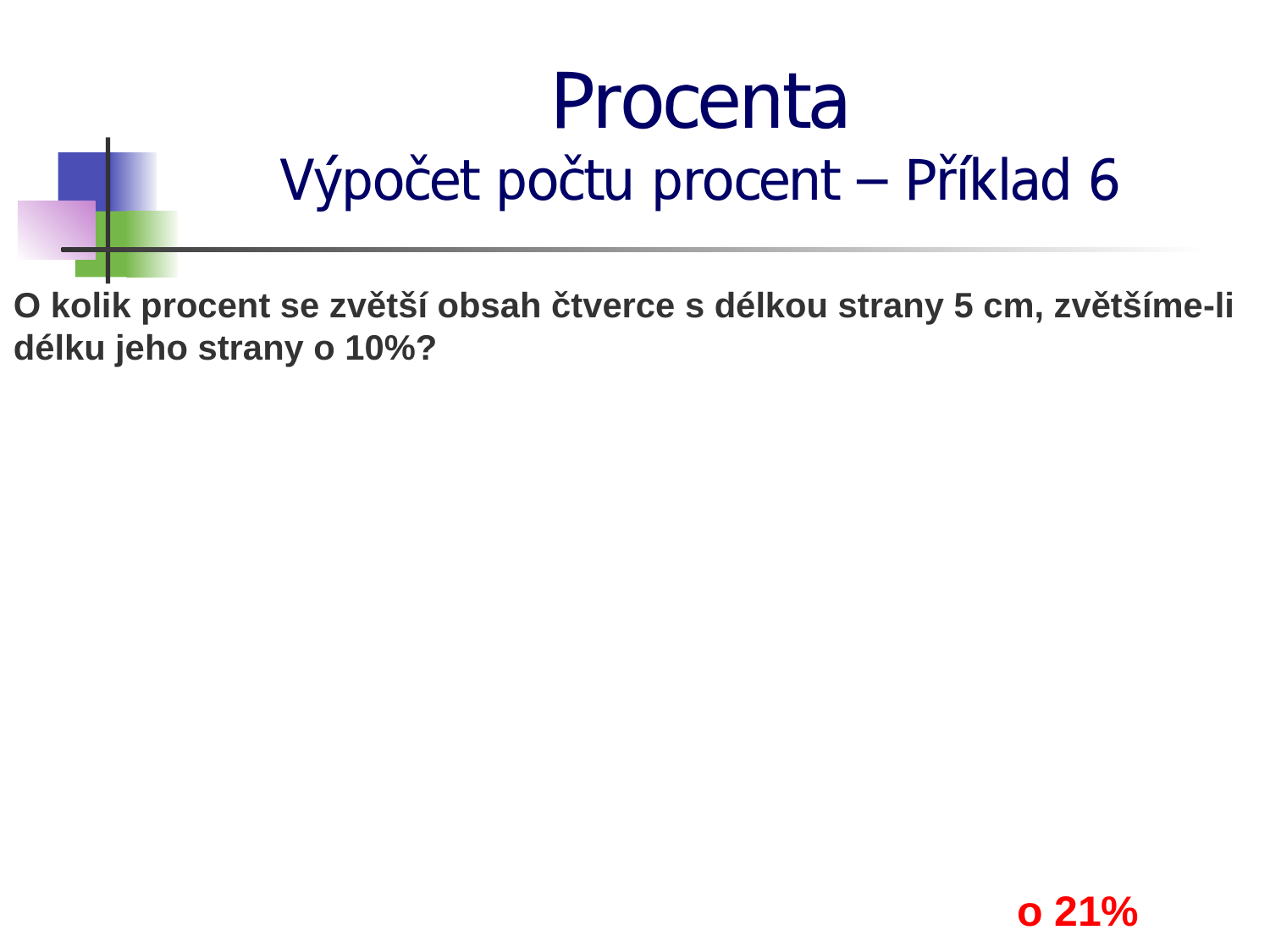

# Procenta Výpočet počtu procent – Příklad 6
O kolik procent se zvětší obsah čtverce s délkou strany 5 cm, zvětšíme-li délku jeho strany o 10%?
o 21%